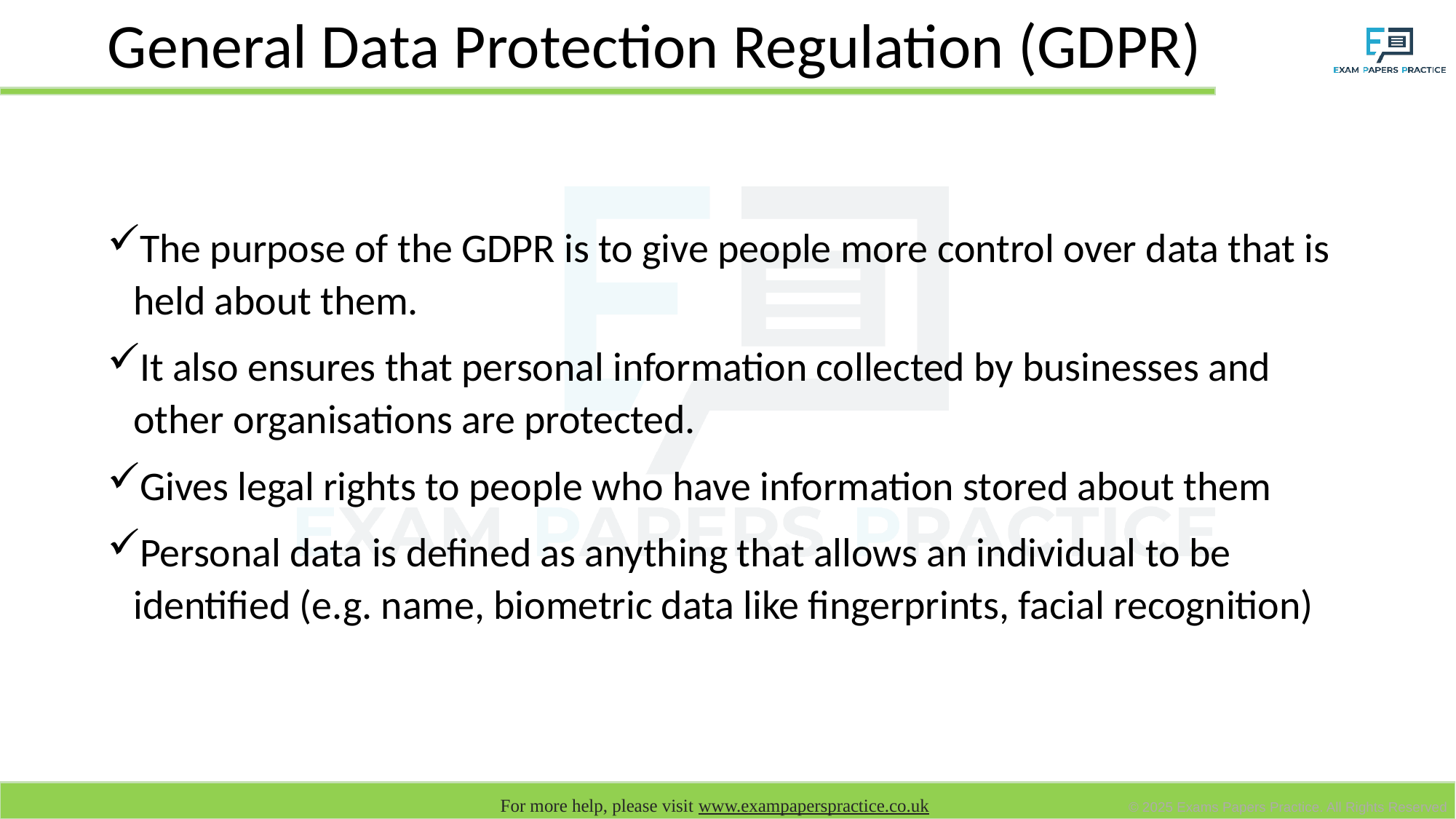

# General Data Protection Regulation (GDPR)

The purpose of the GDPR is to give people more control over data that is held about them.
It also ensures that personal information collected by businesses and other organisations are protected.
Gives legal rights to people who have information stored about them
Personal data is defined as anything that allows an individual to be identified (e.g. name, biometric data like fingerprints, facial recognition)